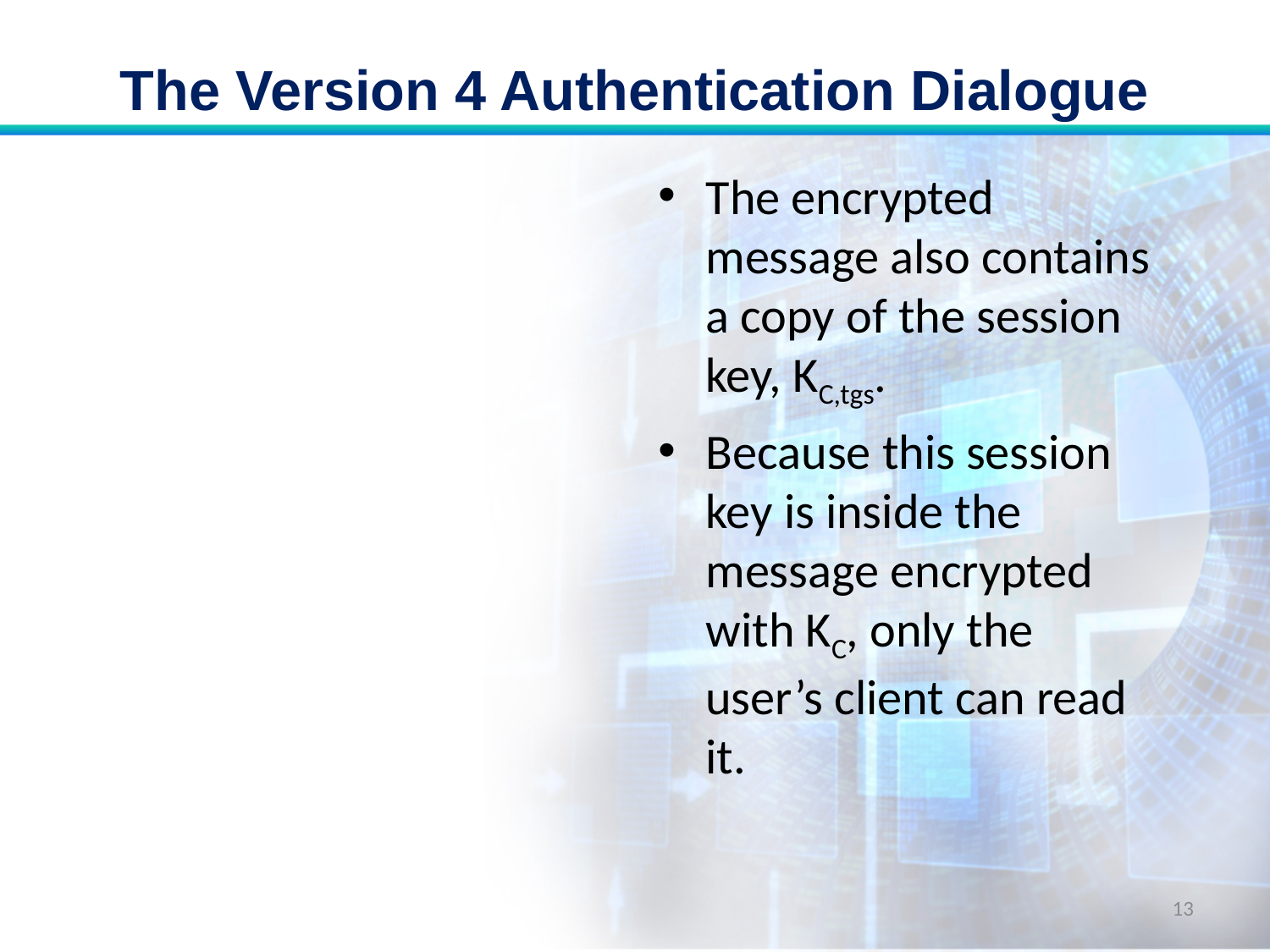

# The Version 4 Authentication Dialogue
The encrypted message also contains a copy of the session key, KC,tgs.
Because this session key is inside the message encrypted with KC, only the user’s client can read it.

13